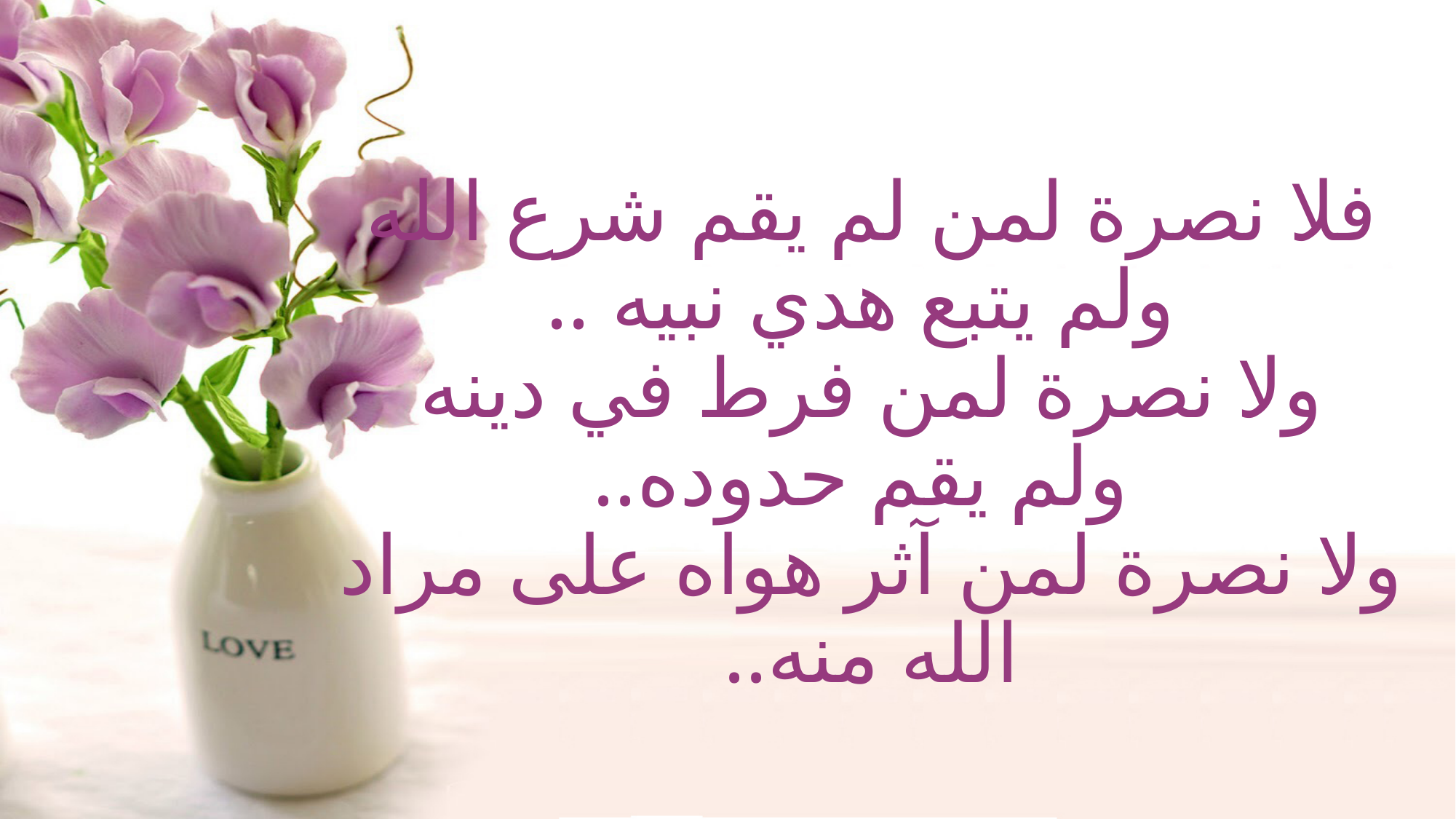

# فلا نصرة لمن لم يقم شرع الله ولم يتبع هدي نبيه .. ولا نصرة لمن فرط في دينه ولم يقم حدوده.. ولا نصرة لمن آثر هواه على مراد الله منه..